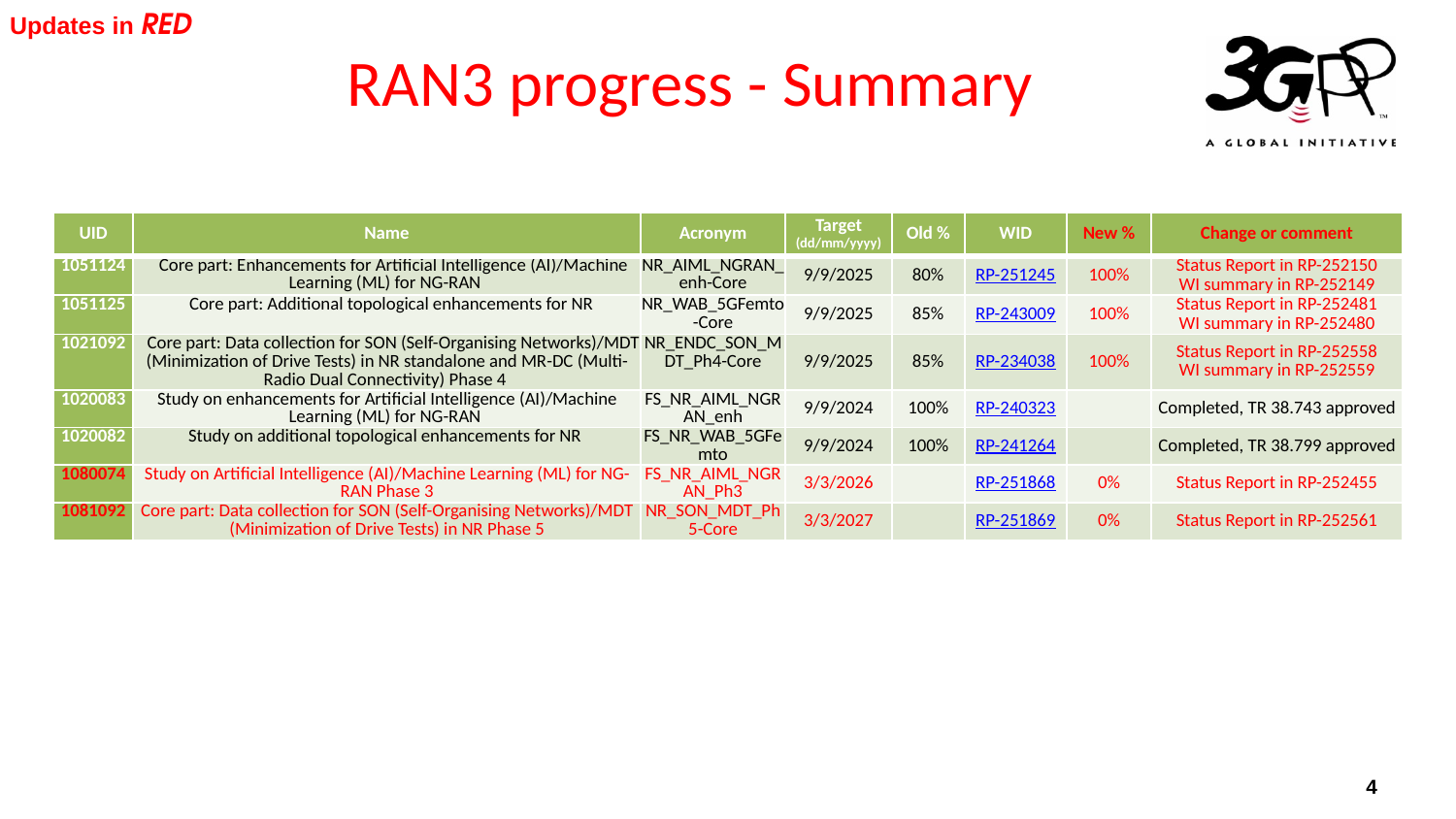

# RAN3 progress - Summary
Updates in RED
| UID | Name | Acronym | Target (dd/mm/yyyy) | Old % | WID | New % | Change or comment |
| --- | --- | --- | --- | --- | --- | --- | --- |
| 1051124 | Core part: Enhancements for Artificial Intelligence (AI)/Machine Learning (ML) for NG-RAN | NR\_AIML\_NGRAN\_enh-Core | 9/9/2025 | 80% | RP-251245 | 100% | Status Report in RP-252150 WI summary in RP-252149 |
| 1051125 | Core part: Additional topological enhancements for NR | NR\_WAB\_5GFemto-Core | 9/9/2025 | 85% | RP-243009 | 100% | Status Report in RP-252481 WI summary in RP-252480 |
| 1021092 | Core part: Data collection for SON (Self-Organising Networks)/MDT (Minimization of Drive Tests) in NR standalone and MR-DC (Multi-Radio Dual Connectivity) Phase 4 | NR\_ENDC\_SON\_MDT\_Ph4-Core | 9/9/2025 | 85% | RP-234038 | 100% | Status Report in RP-252558 WI summary in RP-252559 |
| 1020083 | Study on enhancements for Artificial Intelligence (AI)/Machine Learning (ML) for NG-RAN | FS\_NR\_AIML\_NGRAN\_enh | 9/9/2024 | 100% | RP-240323 |  | Completed, TR 38.743 approved |
| 1020082 | Study on additional topological enhancements for NR | FS\_NR\_WAB\_5GFemto | 9/9/2024 | 100% | RP-241264 |  | Completed, TR 38.799 approved |
| 1080074 | Study on Artificial Intelligence (AI)/Machine Learning (ML) for NG-RAN Phase 3 | FS\_NR\_AIML\_NGRAN\_Ph3 | 3/3/2026 |  | RP-251868 | 0% | Status Report in RP-252455 |
| 1081092 | Core part: Data collection for SON (Self-Organising Networks)/MDT (Minimization of Drive Tests) in NR Phase 5 | NR\_SON\_MDT\_Ph5-Core | 3/3/2027 |  | RP-251869 | 0% | Status Report in RP-252561 |